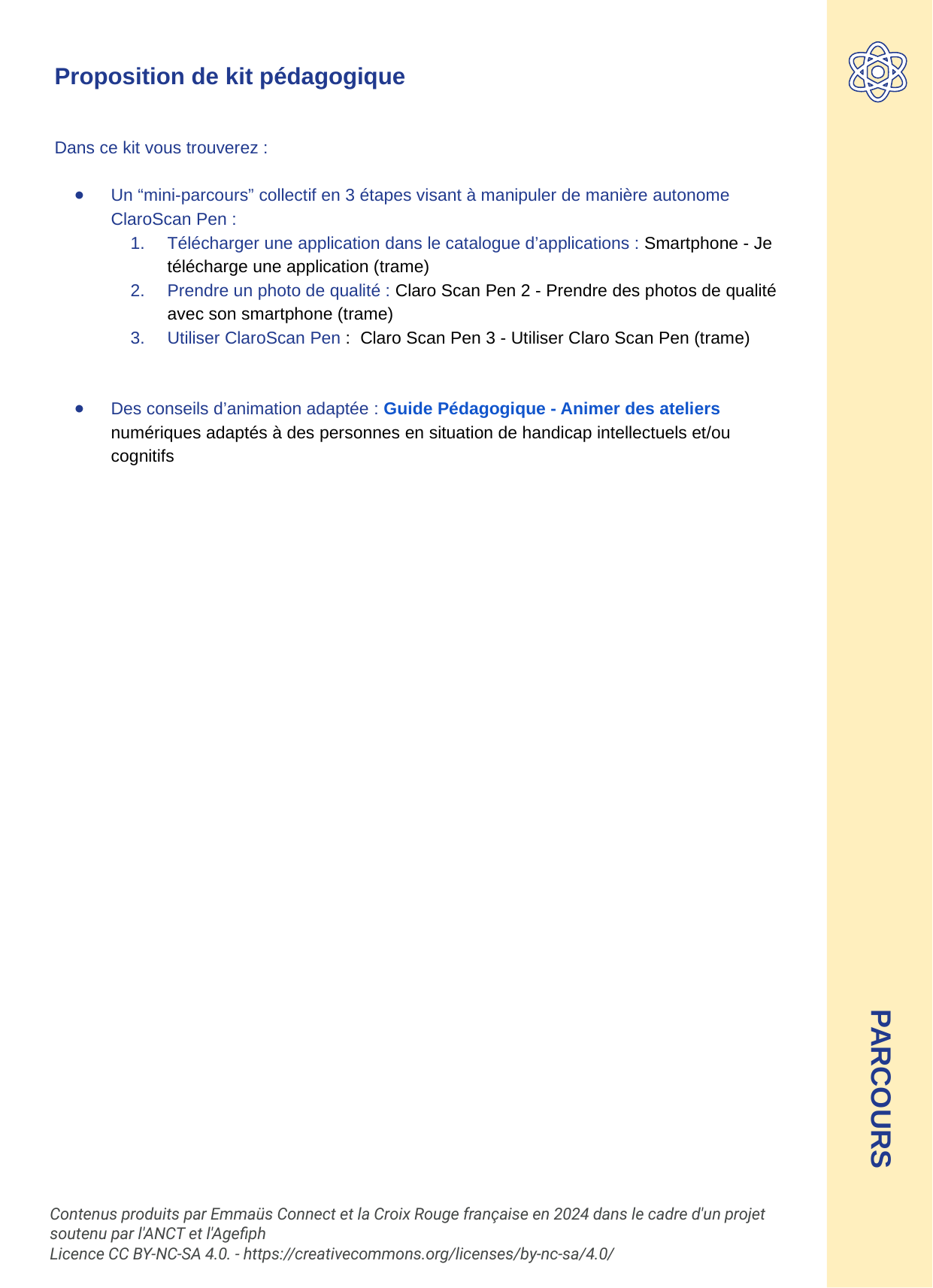

Proposition de kit pédagogique
Dans ce kit vous trouverez :

Un “mini-parcours” collectif en 3 étapes visant à manipuler de manière autonome ClaroScan Pen :
Télécharger une application dans le catalogue d’applications : Smartphone - Je télécharge une application (trame)
Prendre un photo de qualité : Claro Scan Pen 2 - Prendre des photos de qualité avec son smartphone (trame)
Utiliser ClaroScan Pen :  Claro Scan Pen 3 - Utiliser Claro Scan Pen (trame)

Des conseils d’animation adaptée : Guide Pédagogique - Animer des ateliers numériques adaptés à des personnes en situation de handicap intellectuels et/ou cognitifs
PARCOURS